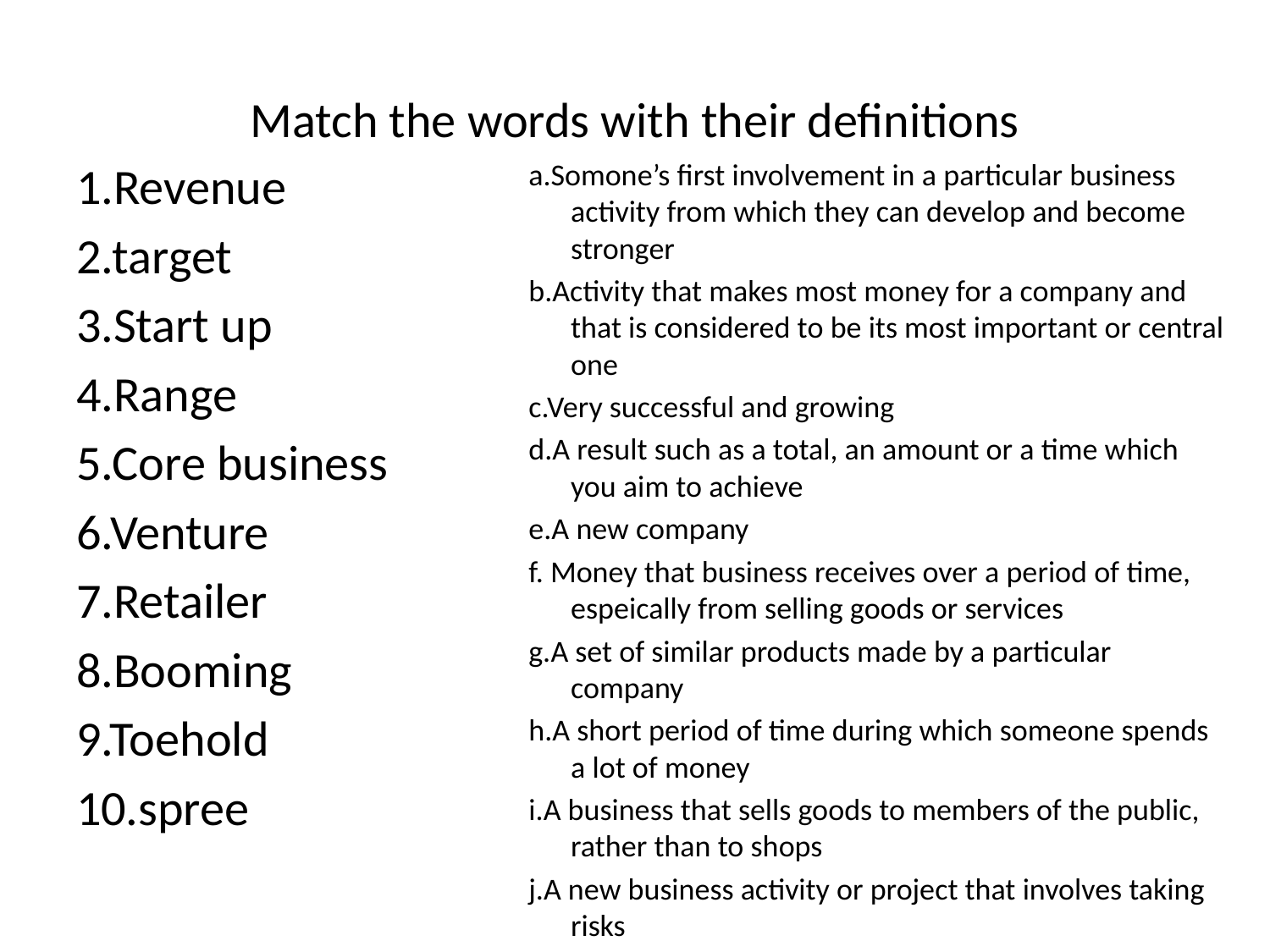

# Match the words with their definitions
1.Revenue
2.target
3.Start up
4.Range
5.Core business
6.Venture
7.Retailer
8.Booming
9.Toehold
10.spree

a.Somone’s first involvement in a particular business activity from which they can develop and become stronger
b.Activity that makes most money for a company and that is considered to be its most important or central one
c.Very successful and growing
d.A result such as a total, an amount or a time which you aim to achieve
e.A new company
f. Money that business receives over a period of time, espeically from selling goods or services
g.A set of similar products made by a particular company
h.A short period of time during which someone spends a lot of money
i.A business that sells goods to members of the public, rather than to shops
j.A new business activity or project that involves taking risks